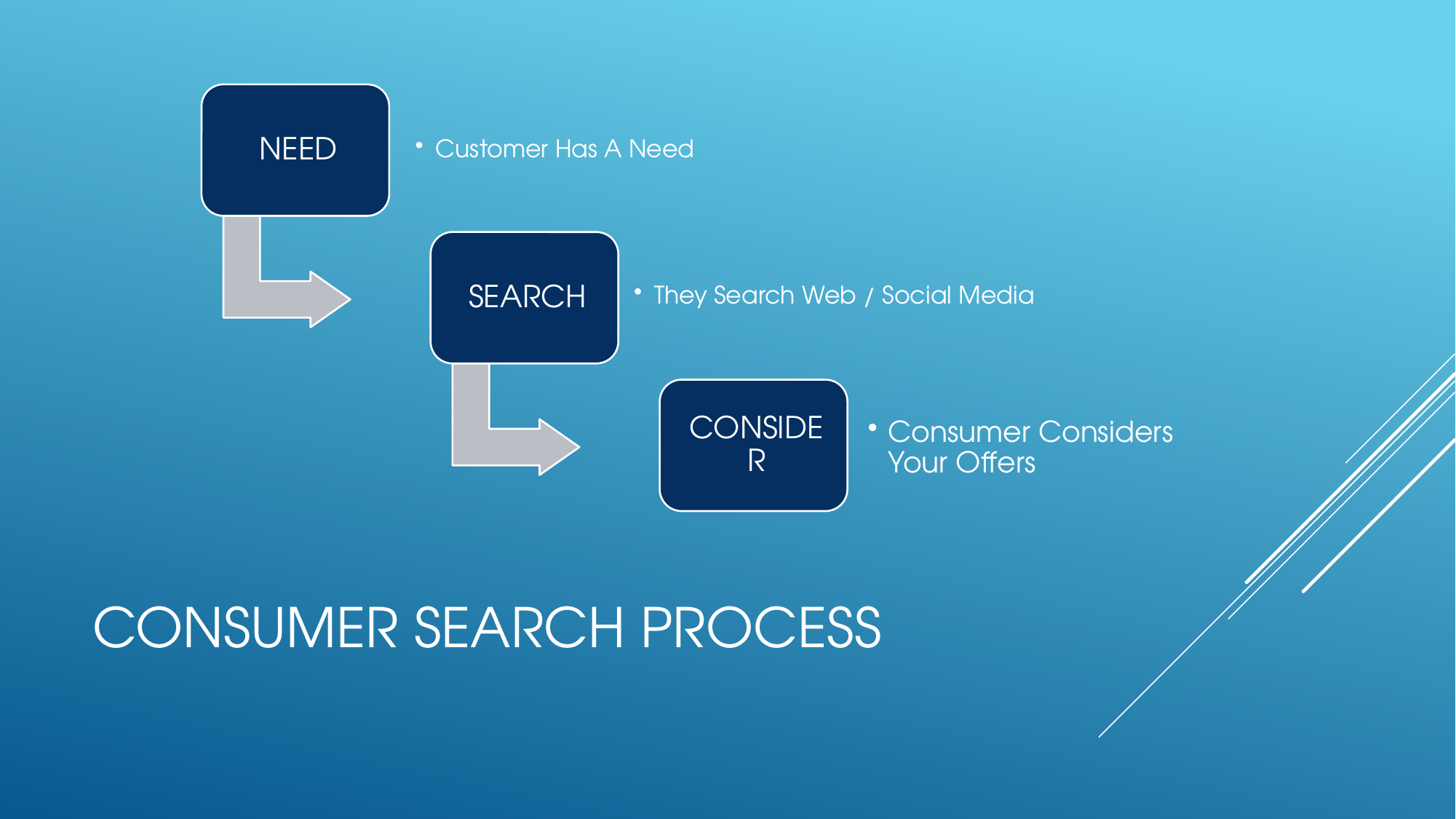

NEED
Customer Has A Need
SEARCH
They Search Web / Social Media
CONSIDER
Consumer Considers Your Offers
# Consumer Search Process